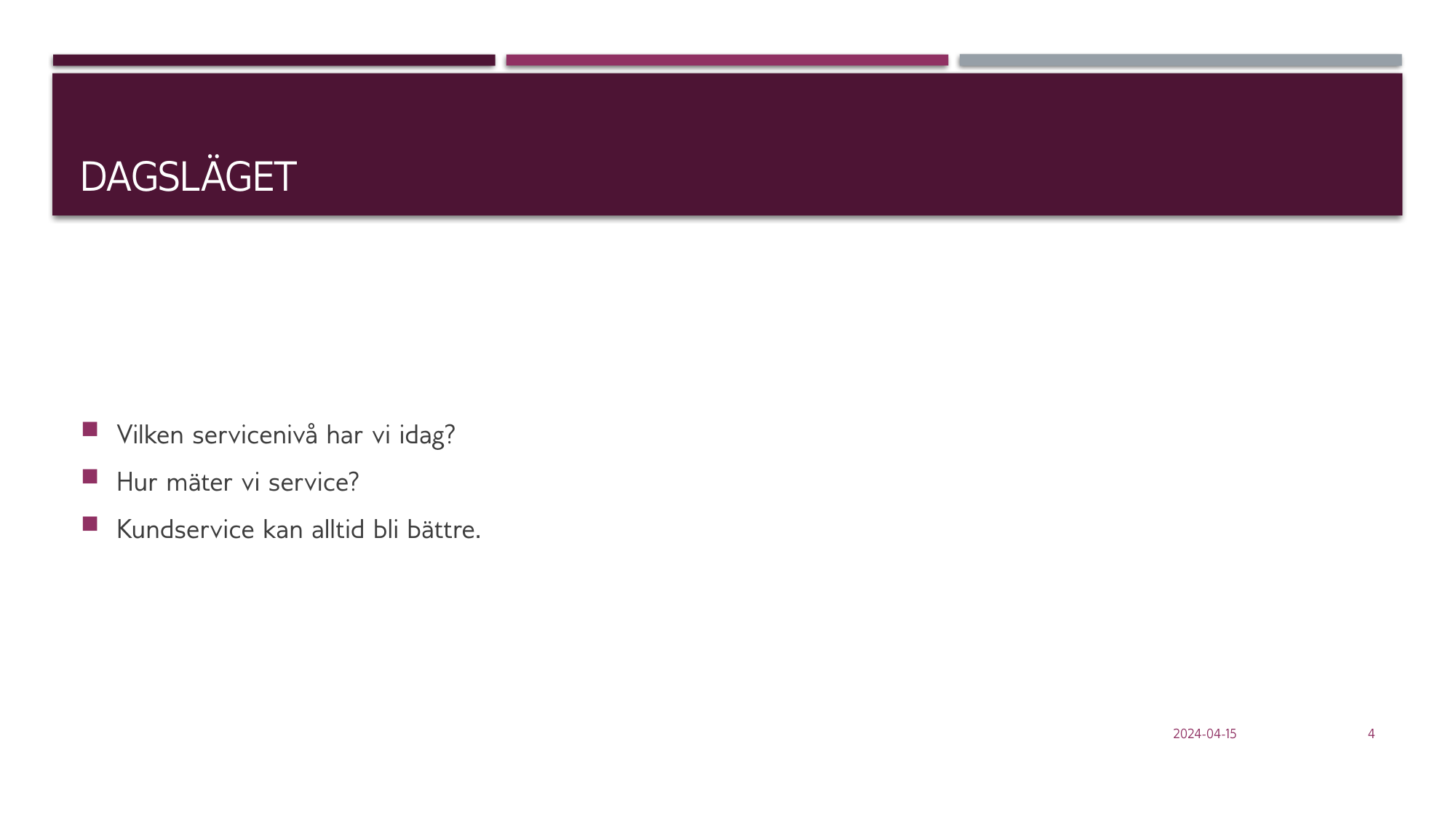

# Dagsläget
Vilken servicenivå har vi idag?
Hur mäter vi service?
Kundservice kan alltid bli bättre.
2024-04-15
4